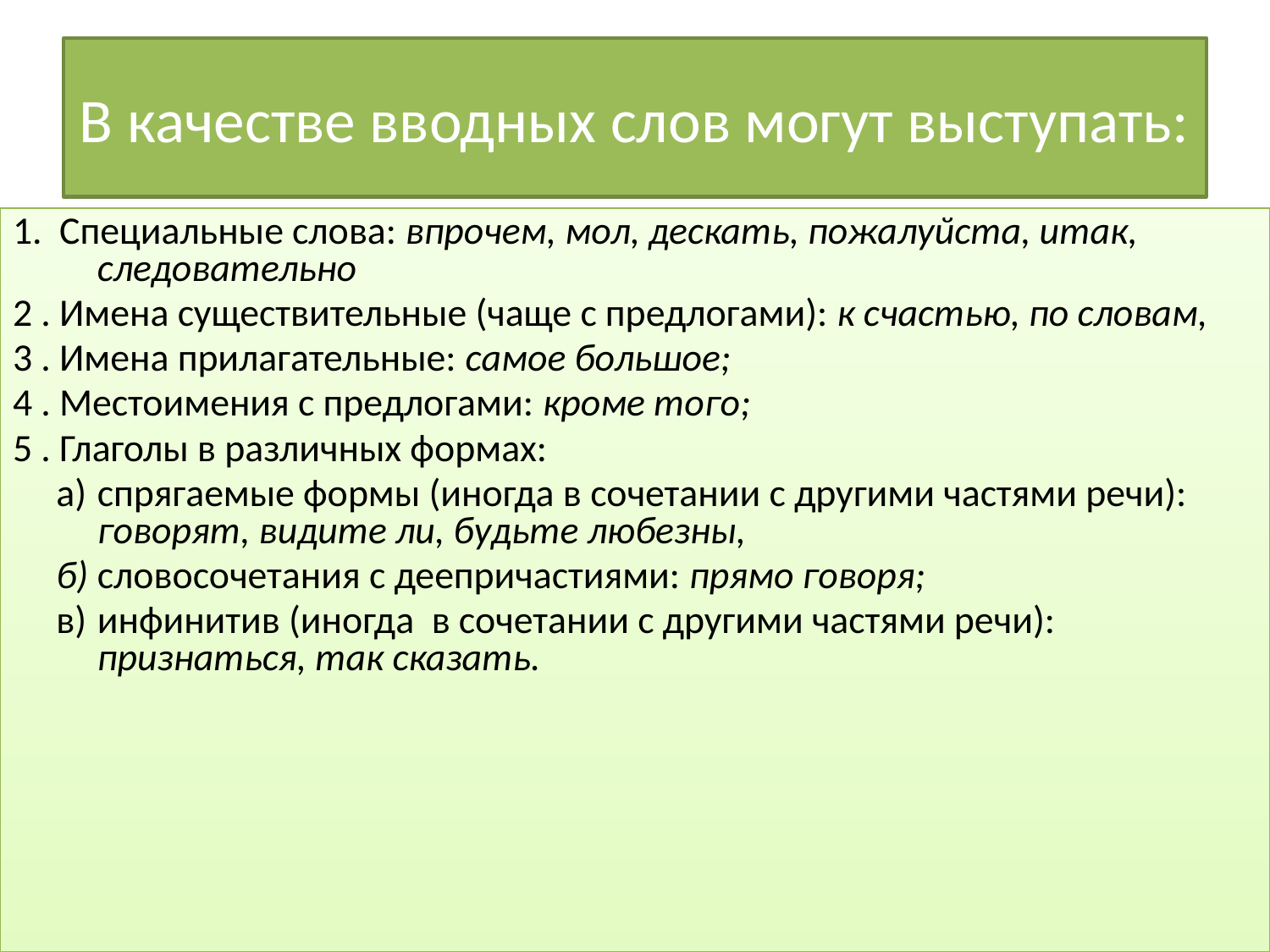

# В качестве вводных слов могут выступать:
1.  Специальные слова: впрочем, мол, дескать, пожалуйста, итак, следовательно
2 . Имена существительные (чаще с предлогами): к счастью, по словам,
3 . Имена прилагательные: самое большое;
4 . Местоимения с предлогами: кроме того;
5 . Глаголы в различных формах:
     а)	спрягаемые формы (иногда в сочетании с другими частями речи):
говорят, видите ли, будьте любезны,
     б)	словосочетания с деепричастиями: прямо говоря;
     в)	инфинитив (иногда  в сочетании с другими частями речи): признаться, так сказать.